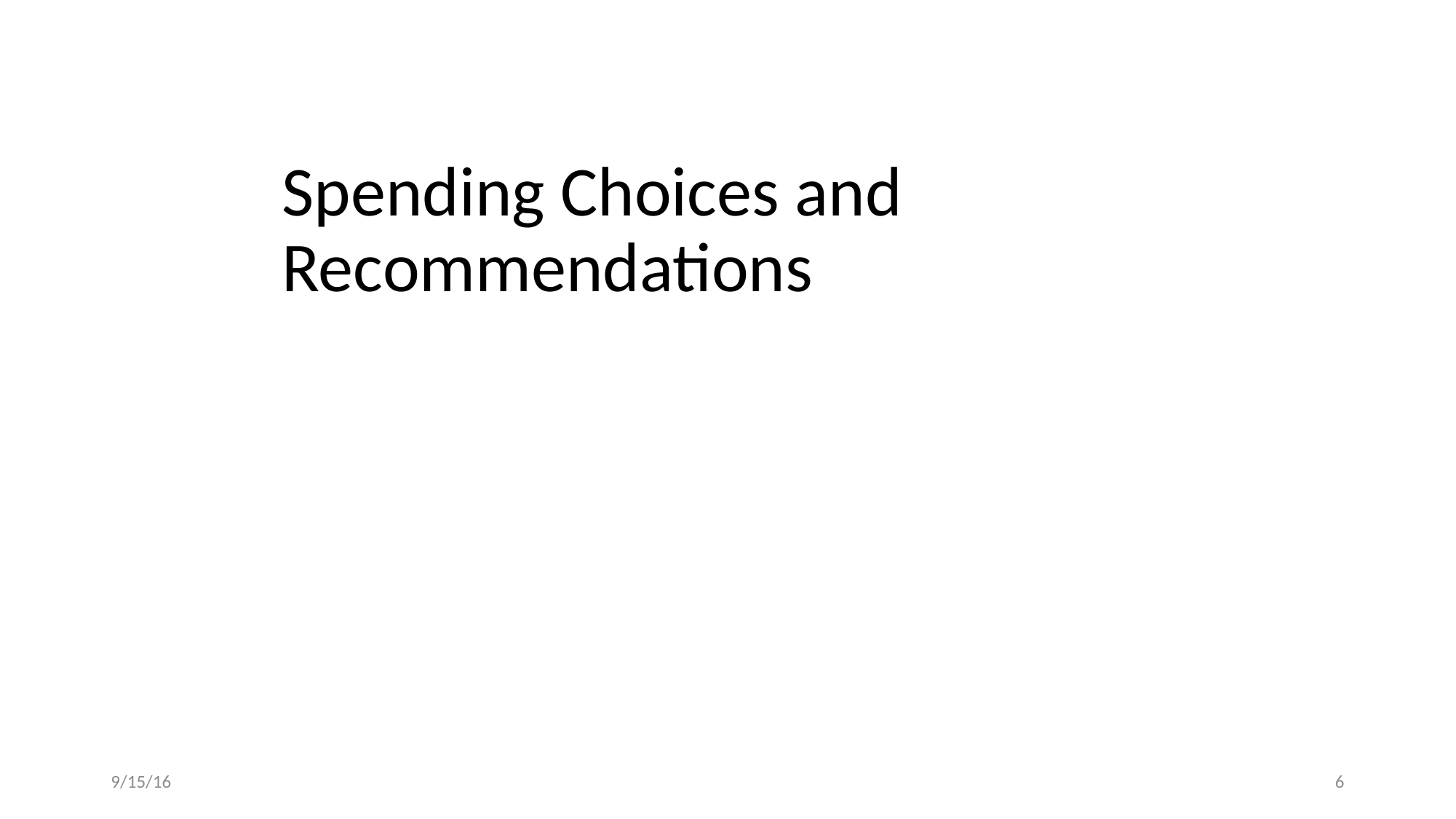

# Spending Choices and Recommendations

9/15/16
6